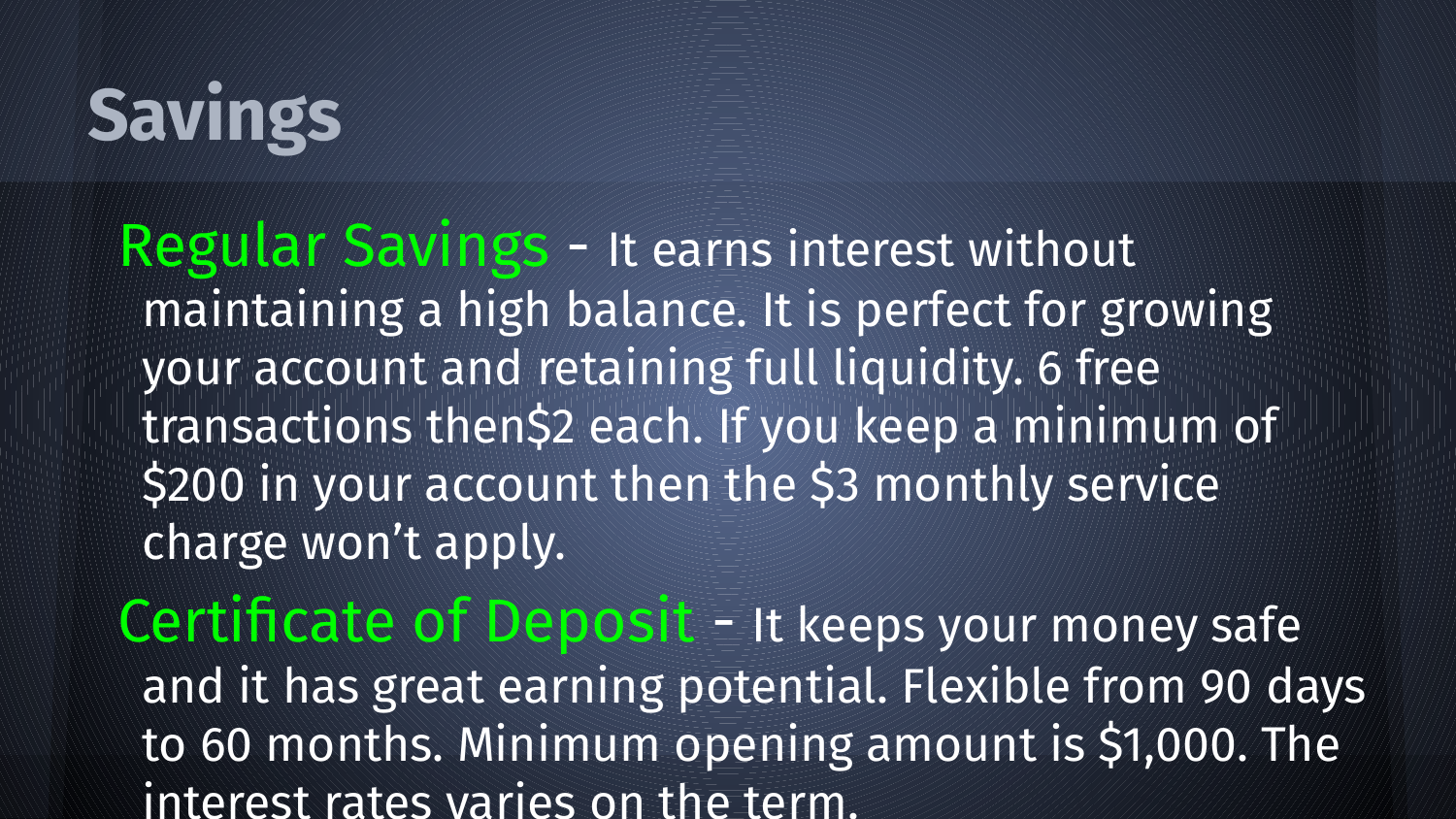

# Savings
Regular Savings - It earns interest without maintaining a high balance. It is perfect for growing your account and retaining full liquidity. 6 free transactions then$2 each. If you keep a minimum of $200 in your account then the $3 monthly service charge won’t apply.
Certificate of Deposit - It keeps your money safe and it has great earning potential. Flexible from 90 days to 60 months. Minimum opening amount is $1,000. The interest rates varies on the term.